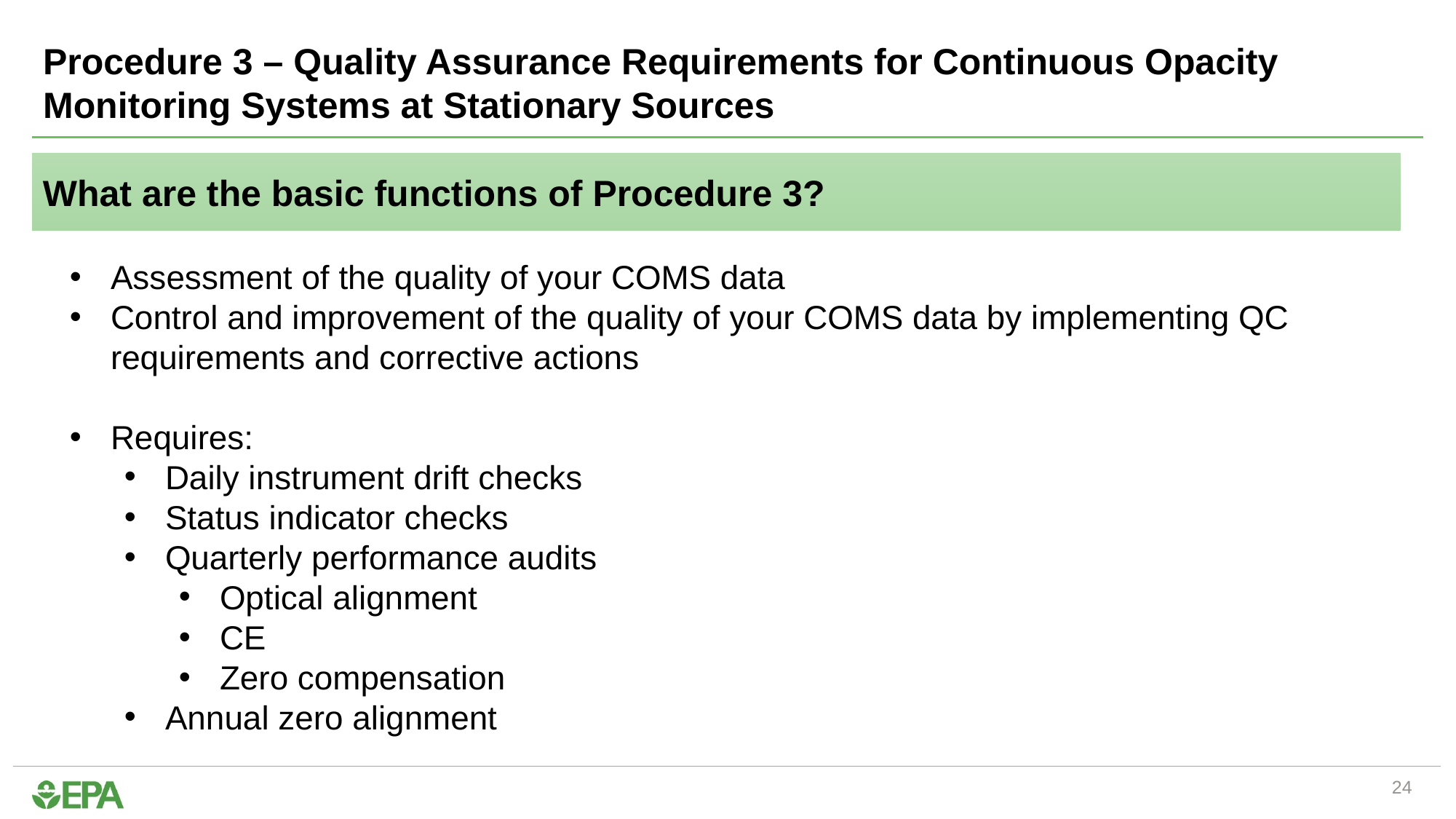

# Procedure 3 – Quality Assurance Requirements for Continuous Opacity Monitoring Systems at Stationary Sources
What are the basic functions of Procedure 3?
Assessment of the quality of your COMS data
Control and improvement of the quality of your COMS data by implementing QC requirements and corrective actions

Requires:
Daily instrument drift checks
Status indicator checks
Quarterly performance audits
Optical alignment
CE
Zero compensation
Annual zero alignment

24